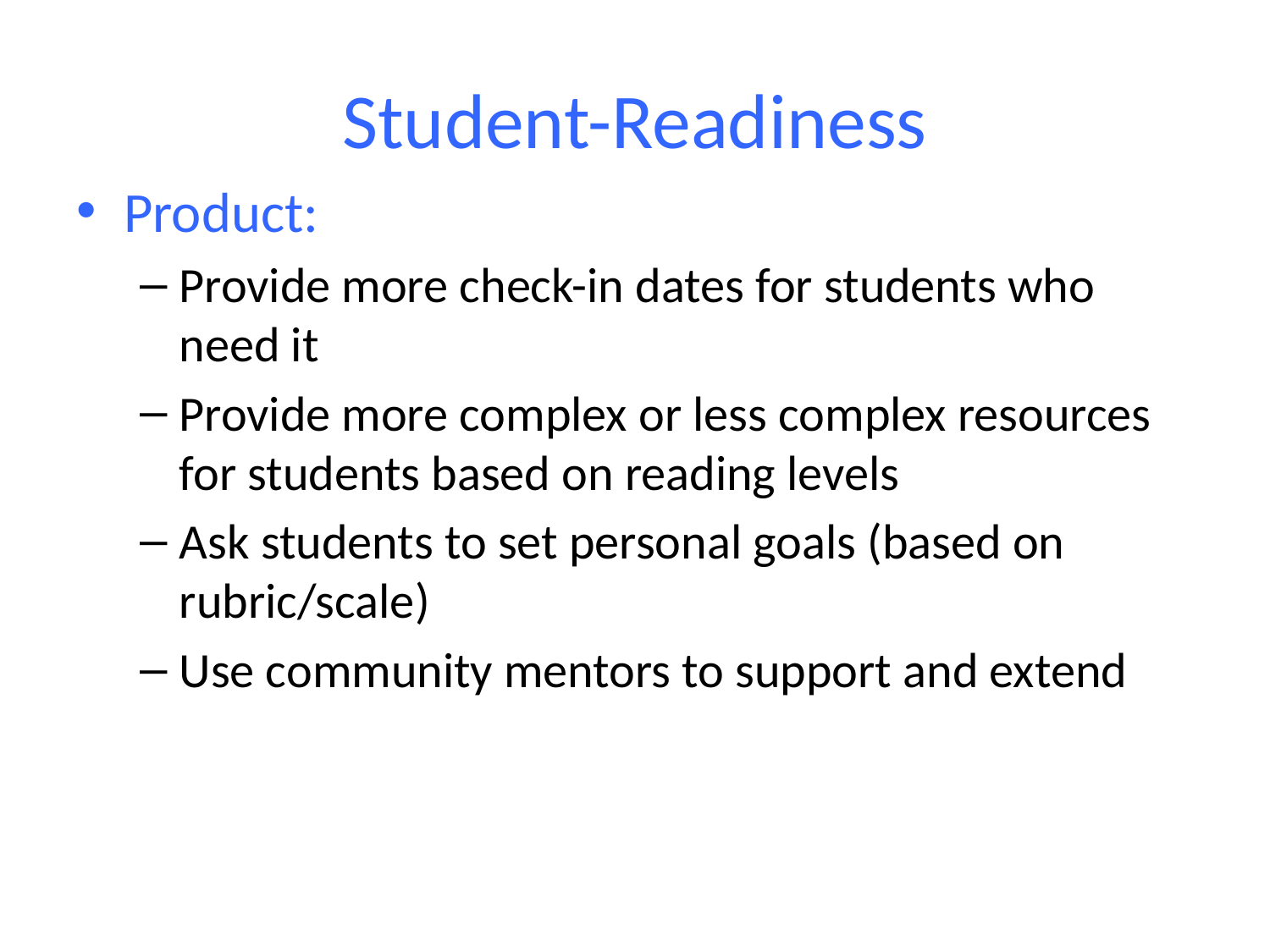

# Student-Readiness
Product:
Provide more check-in dates for students who need it
Provide more complex or less complex resources for students based on reading levels
Ask students to set personal goals (based on rubric/scale)
Use community mentors to support and extend